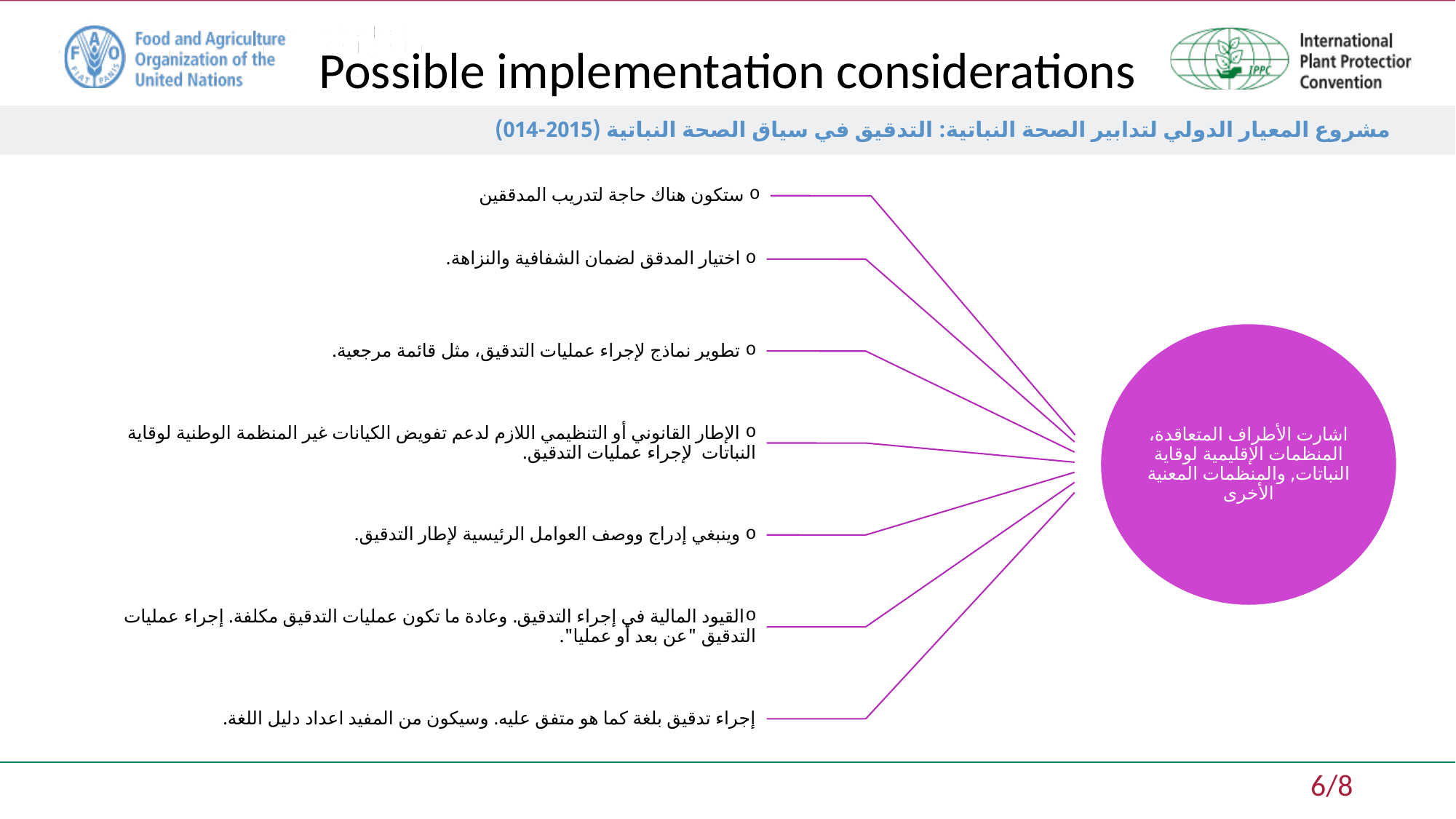

Possible implementation considerations
اشارت الأطراف المتعاقدة، المنظمات الإقليمية لوقاية النباتات, والمنظمات المعنية الأخرى
 ستكون هناك حاجة لتدريب المدققين
 اختيار المدقق لضمان الشفافية والنزاهة.
 تطوير نماذج لإجراء عمليات التدقيق، مثل قائمة مرجعية.
 الإطار القانوني أو التنظيمي اللازم لدعم تفويض الكيانات غير المنظمة الوطنية لوقاية النباتات  لإجراء عمليات التدقيق.
 وينبغي إدراج ووصف العوامل الرئيسية لإطار التدقيق.
القيود المالية في إجراء التدقيق. وعادة ما تكون عمليات التدقيق مكلفة. إجراء عمليات التدقيق "عن بعد أو عمليا".
إجراء تدقيق بلغة كما هو متفق عليه. وسيكون من المفيد اعداد دليل اللغة.